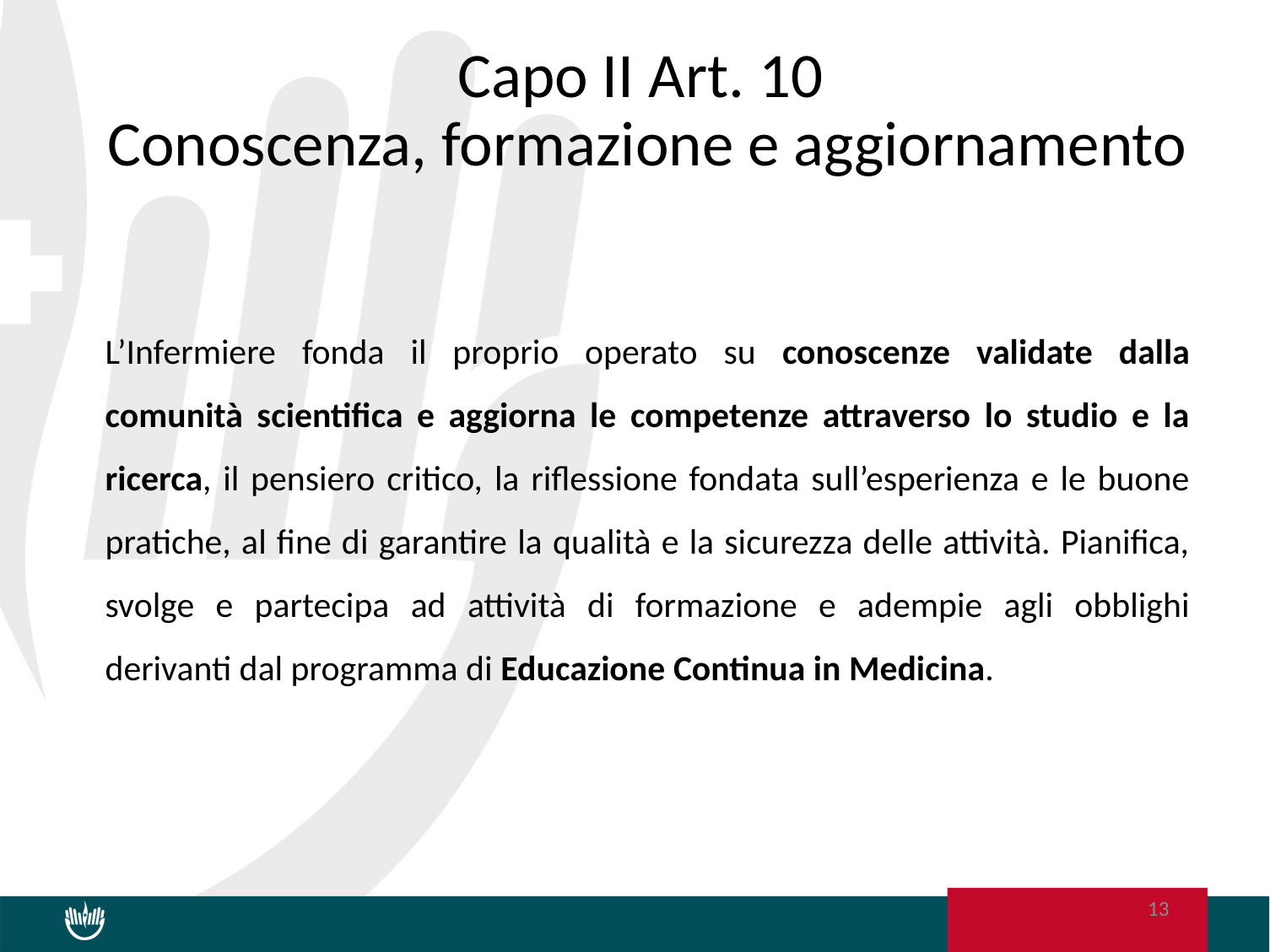

# Capo II Art. 10 Conoscenza, formazione e aggiornamento
L’Infermiere fonda il proprio operato su conoscenze validate dalla comunità scientifica e aggiorna le competenze attraverso lo studio e la ricerca, il pensiero critico, la riflessione fondata sull’esperienza e le buone pratiche, al fine di garantire la qualità e la sicurezza delle attività. Pianifica, svolge e partecipa ad attività di formazione e adempie agli obblighi derivanti dal programma di Educazione Continua in Medicina.

13